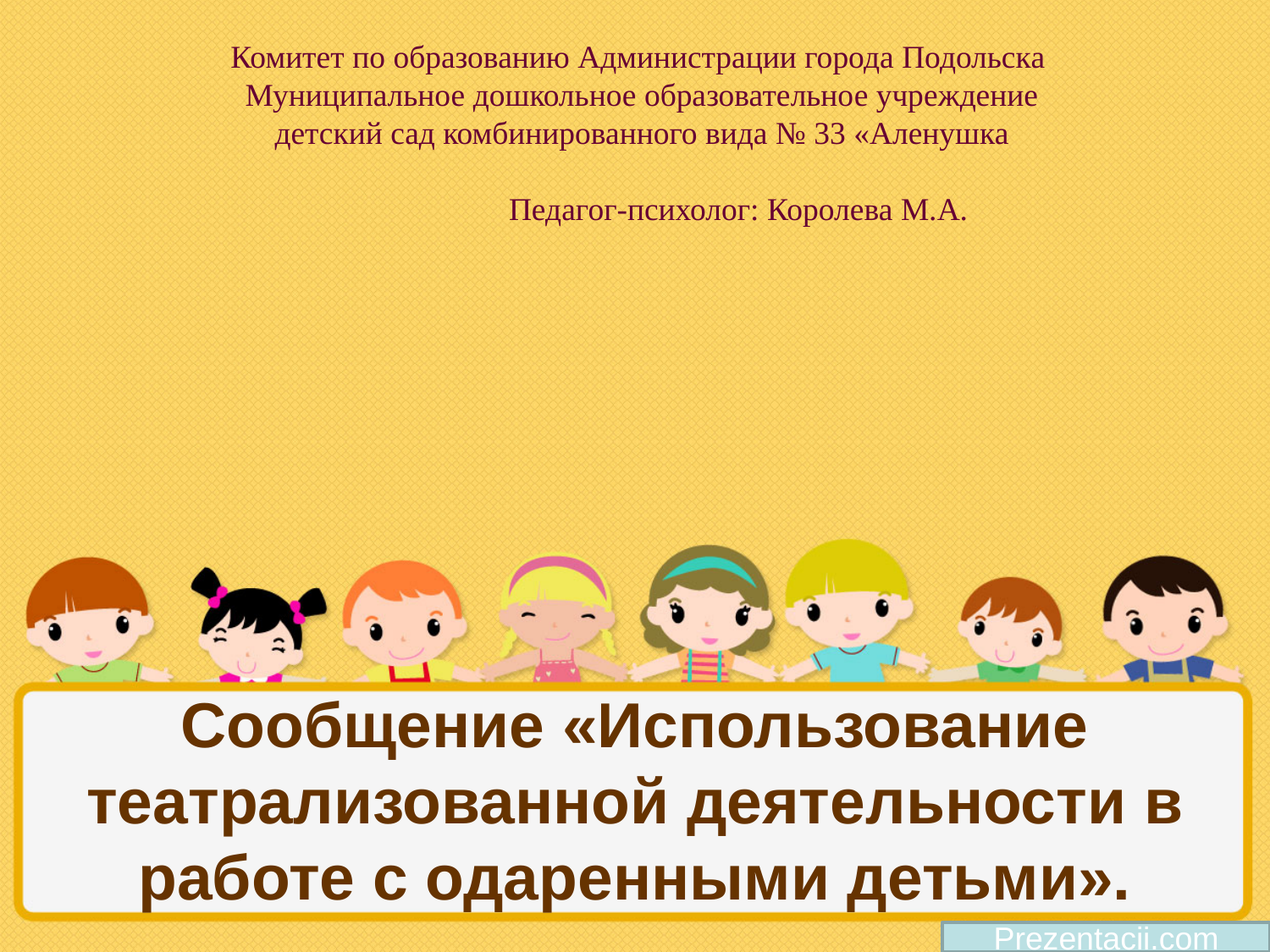

Комитет по образованию Администрации города Подольска
Муниципальное дошкольное образовательное учреждение
 детский сад комбинированного вида № 33 «Аленушка

			  Педагог-психолог: Королева М.А.
# Сообщение «Использование театрализованной деятельности в работе с одаренными детьми».
Prezentacii.com